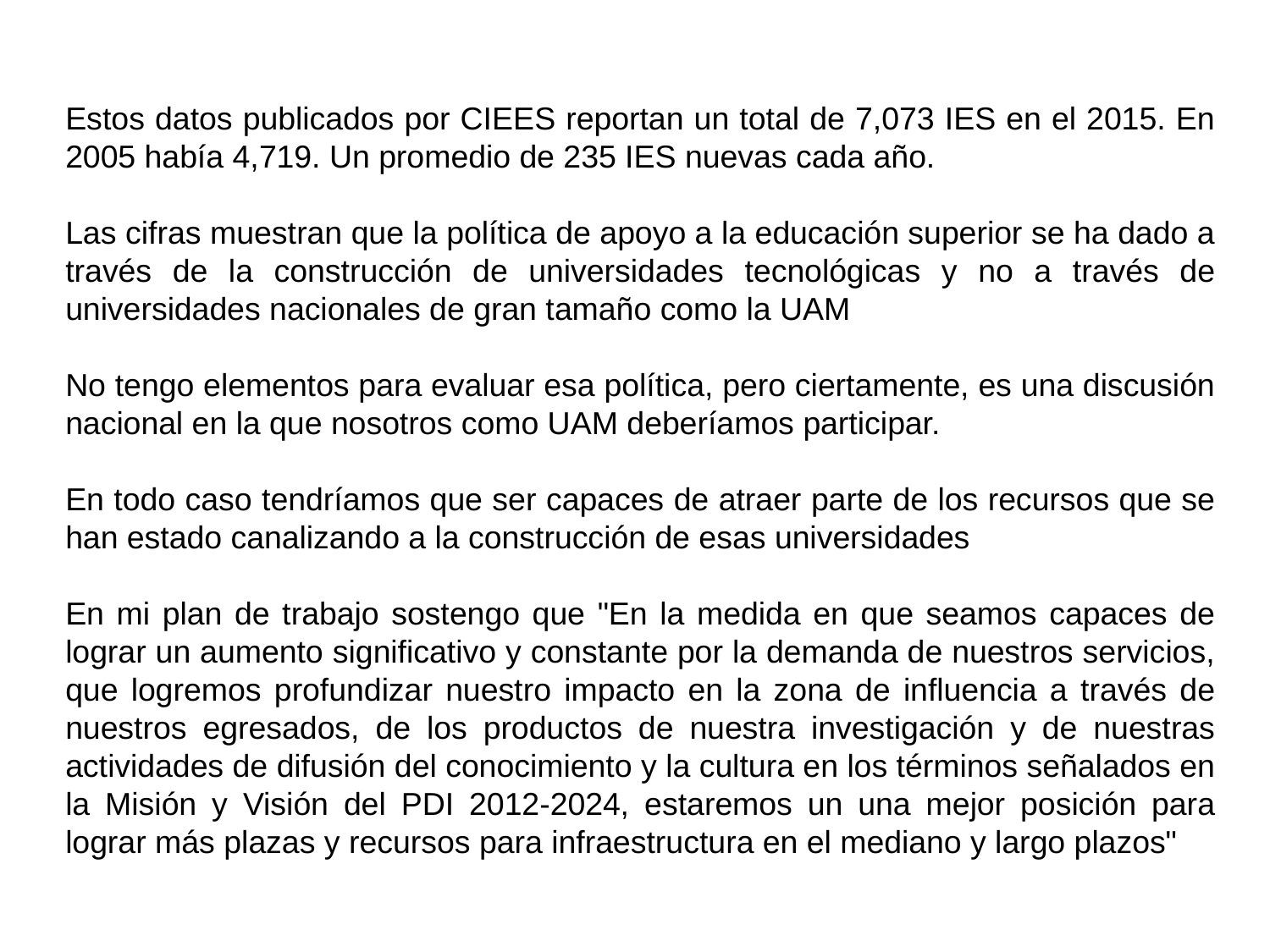

Estos datos publicados por CIEES reportan un total de 7,073 IES en el 2015. En 2005 había 4,719. Un promedio de 235 IES nuevas cada año.

Las cifras muestran que la política de apoyo a la educación superior se ha dado a través de la construcción de universidades tecnológicas y no a través de universidades nacionales de gran tamaño como la UAM

No tengo elementos para evaluar esa política, pero ciertamente, es una discusión nacional en la que nosotros como UAM deberíamos participar.

En todo caso tendríamos que ser capaces de atraer parte de los recursos que se han estado canalizando a la construcción de esas universidades

En mi plan de trabajo sostengo que "En la medida en que seamos capaces de lograr un aumento significativo y constante por la demanda de nuestros servicios, que logremos profundizar nuestro impacto en la zona de influencia a través de nuestros egresados, de los productos de nuestra investigación y de nuestras actividades de difusión del conocimiento y la cultura en los términos señalados en la Misión y Visión del PDI 2012-2024, estaremos un una mejor posición para lograr más plazas y recursos para infraestructura en el mediano y largo plazos"